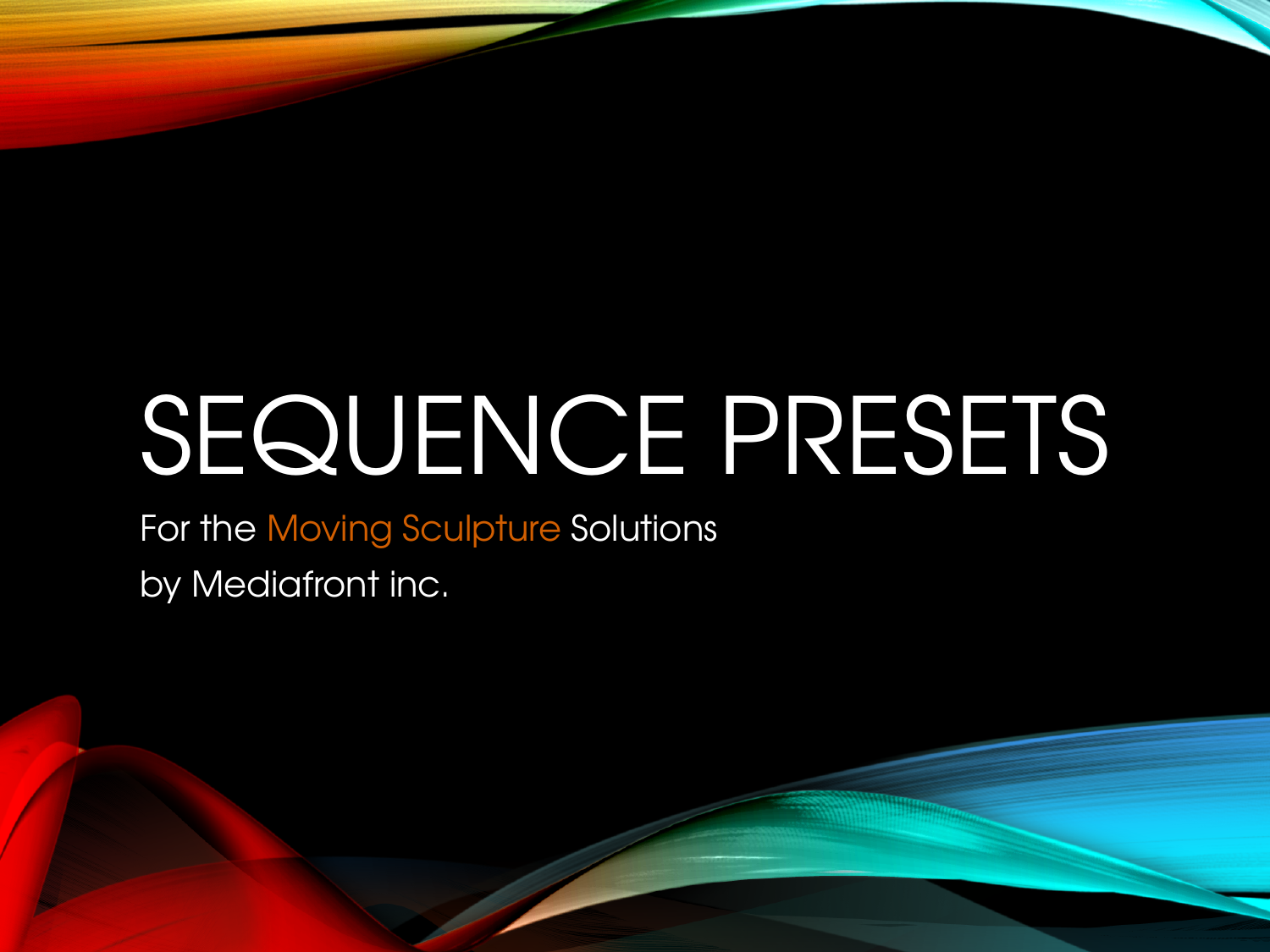

# Sequence presets
For the Moving Sculpture Solutions
by Mediafront inc.